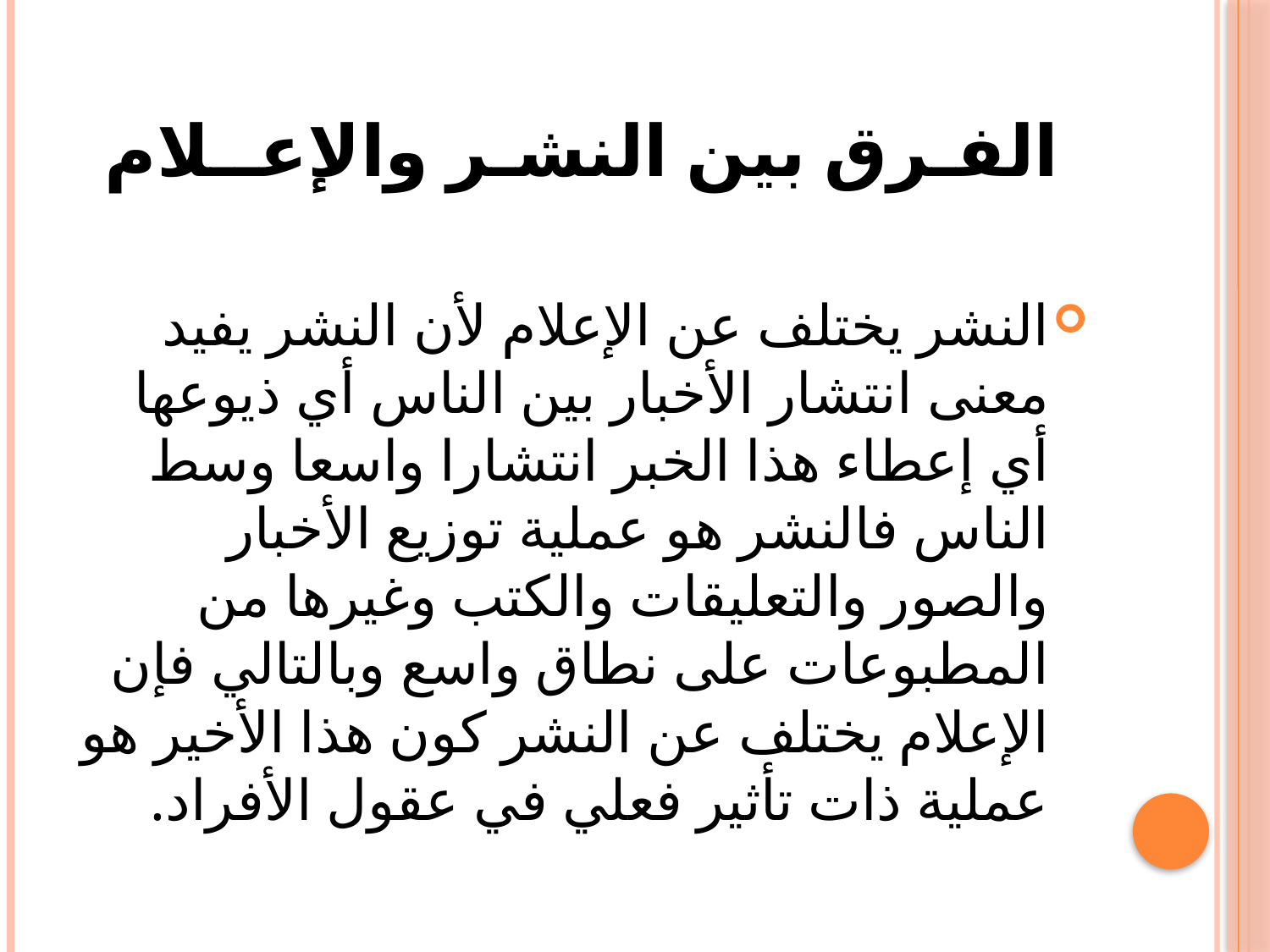

# الفـرق بين النشـر والإعــلام
النشر يختلف عن الإعلام لأن النشر يفيد معنى انتشار الأخبار بين الناس أي ذيوعها أي إعطاء هذا الخبر انتشارا واسعا وسط الناس فالنشر هو عملية توزيع الأخبار والصور والتعليقات والكتب وغيرها من المطبوعات على نطاق واسع وبالتالي فإن الإعلام يختلف عن النشر كون هذا الأخير هو عملية ذات تأثير فعلي في عقول الأفراد.